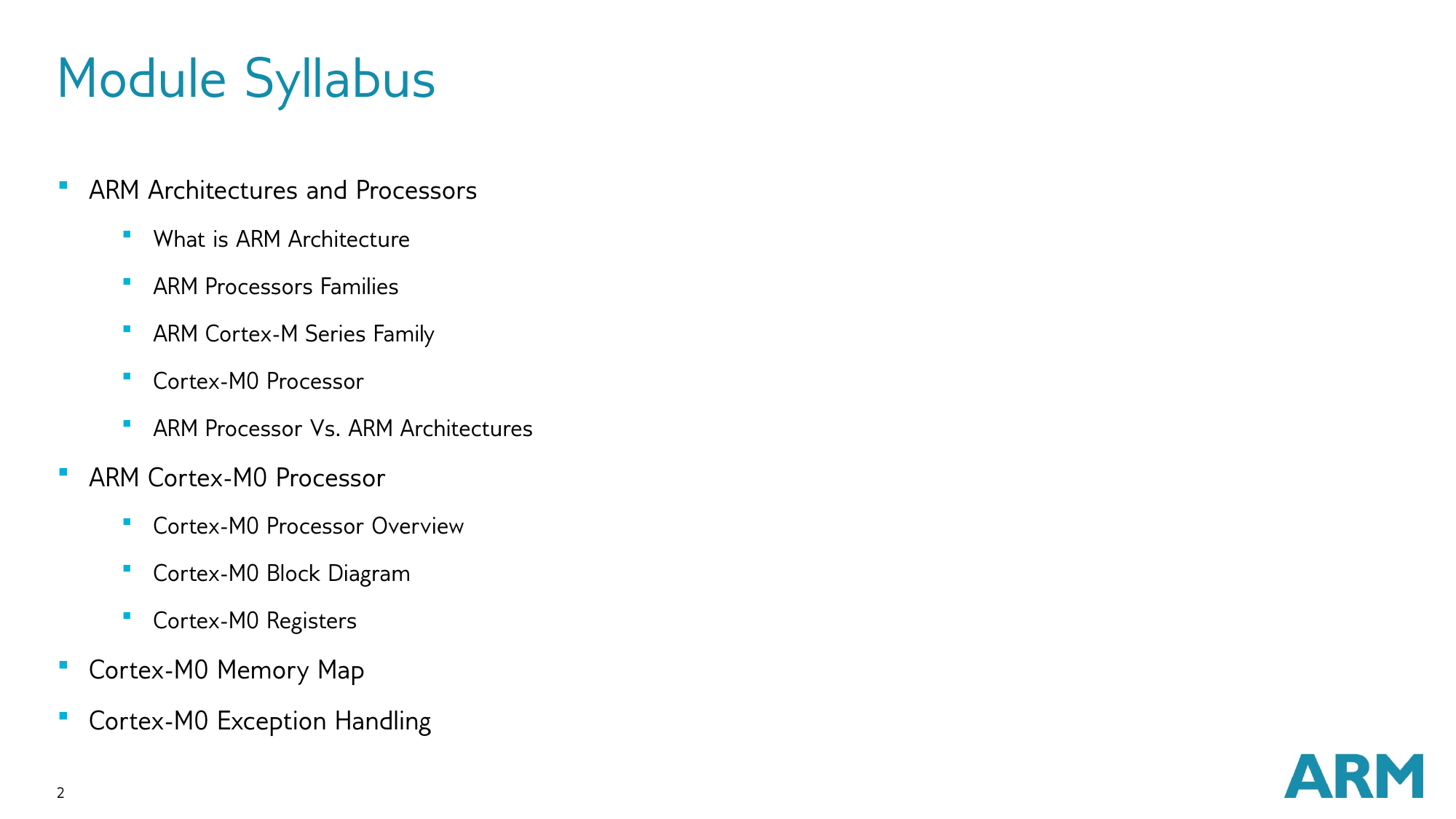

# Module Syllabus
ARM Architectures and Processors
What is ARM Architecture
ARM Processors Families
ARM Cortex-M Series Family
Cortex-M0 Processor
ARM Processor Vs. ARM Architectures
ARM Cortex-M0 Processor
Cortex-M0 Processor Overview
Cortex-M0 Block Diagram
Cortex-M0 Registers
Cortex-M0 Memory Map
Cortex-M0 Exception Handling